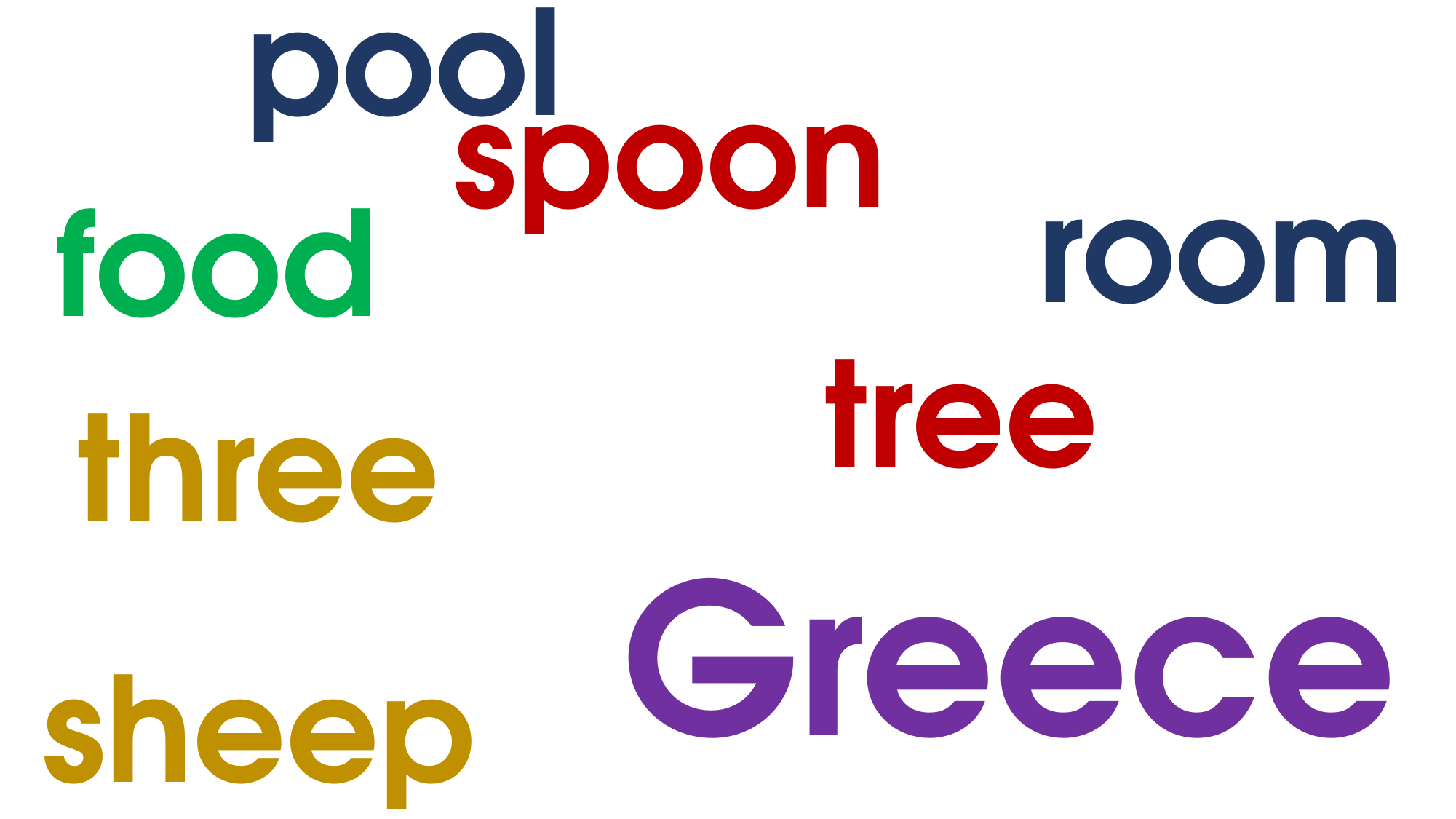

pool
spoon
room
food
tree
three
Greece
sheep